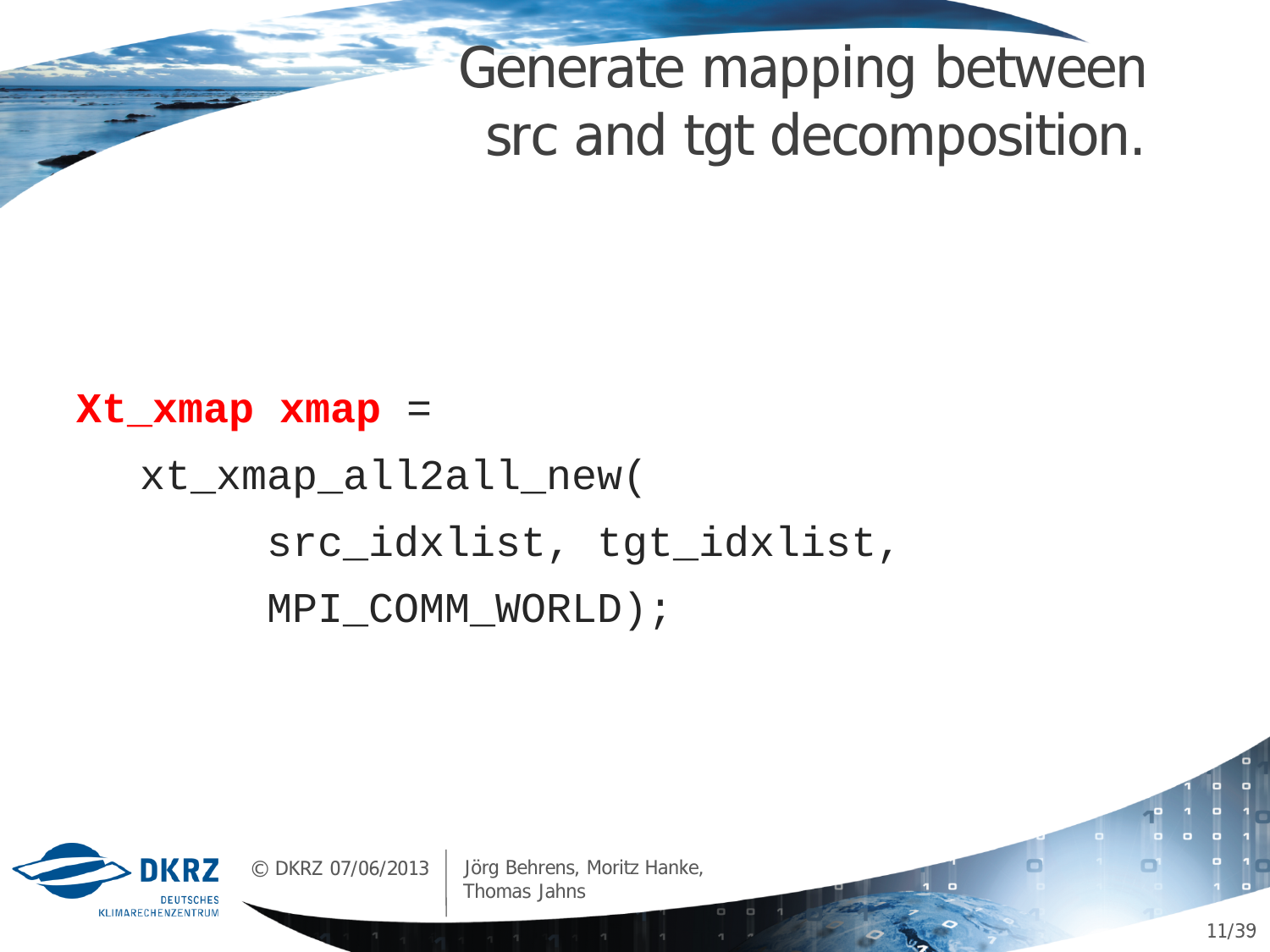

# Generate mapping between src and tgt decomposition.
Xt_xmap xmap =
	xt_xmap_all2all_new(
		src_idxlist, tgt_idxlist,
		MPI_COMM_WORLD);
Jörg Behrens, Moritz Hanke, Thomas Jahns
07/06/2013
11